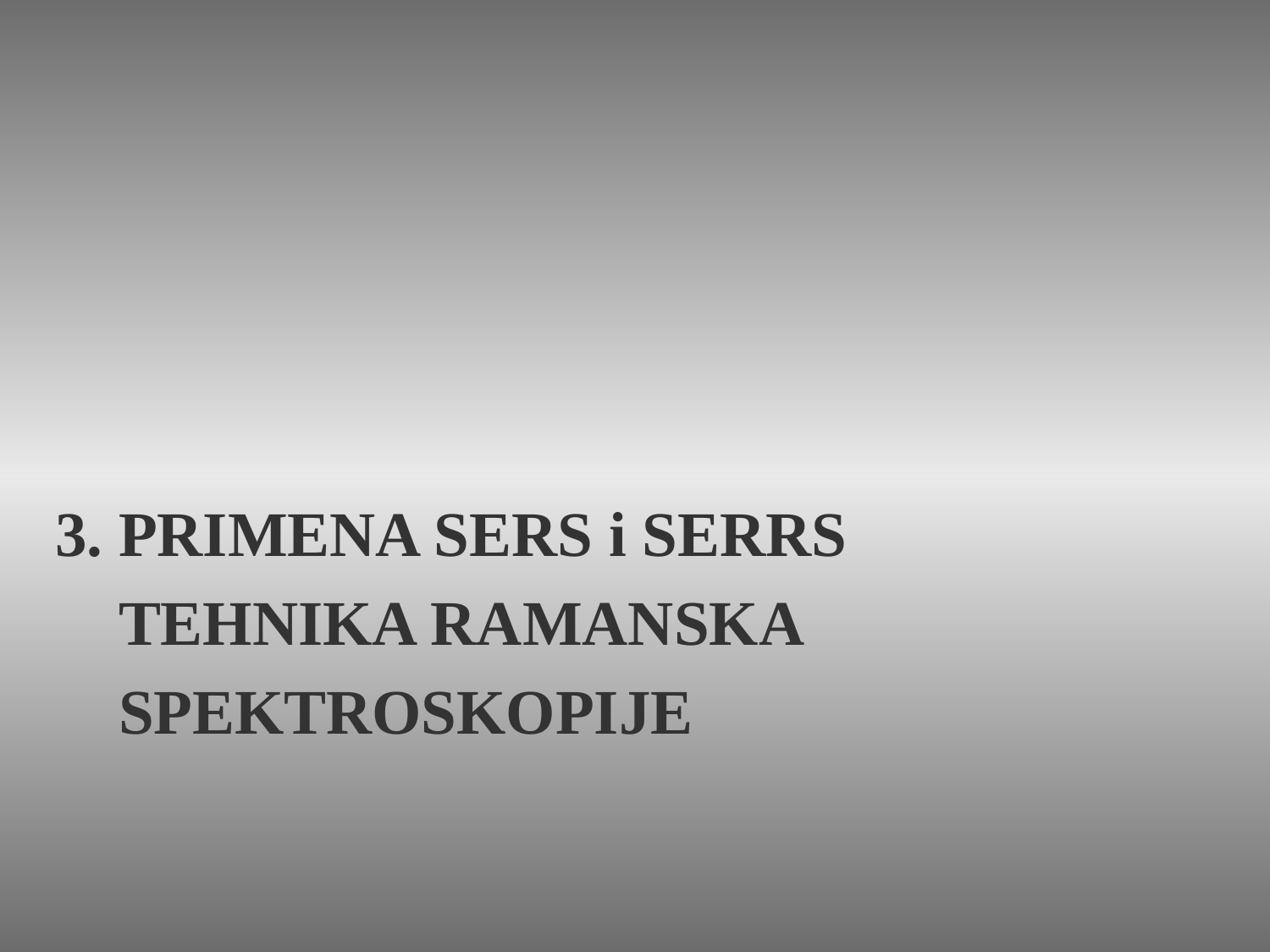

3. PRIMENA SERS i SERRS
    TEHNIKA RAMANSKA
    SPEKTROSKOPIJE